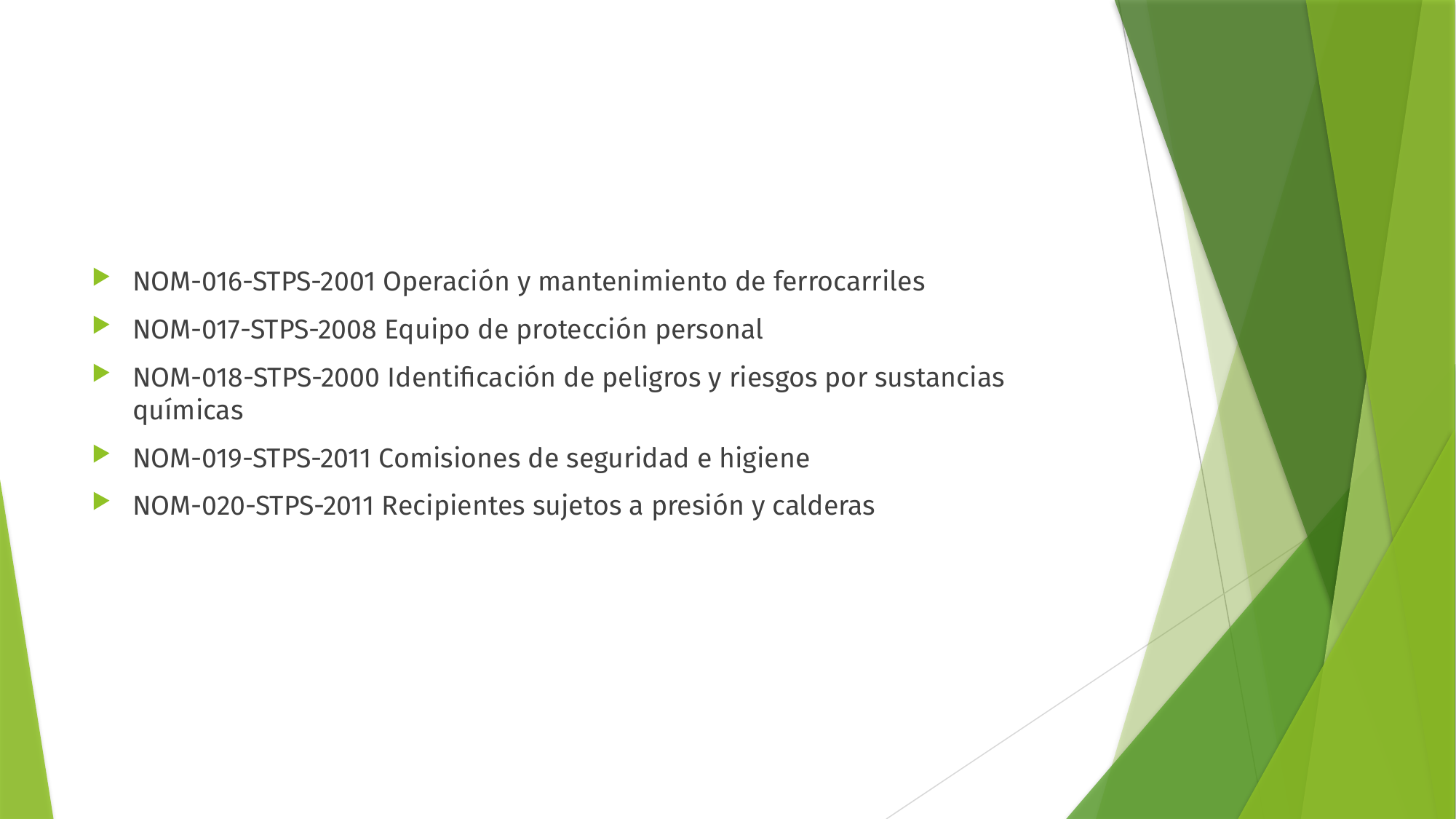

#
NOM-016-STPS-2001 Operación y mantenimiento de ferrocarriles
NOM-017-STPS-2008 Equipo de protección personal
NOM-018-STPS-2000 Identificación de peligros y riesgos por sustancias químicas
NOM-019-STPS-2011 Comisiones de seguridad e higiene
NOM-020-STPS-2011 Recipientes sujetos a presión y calderas